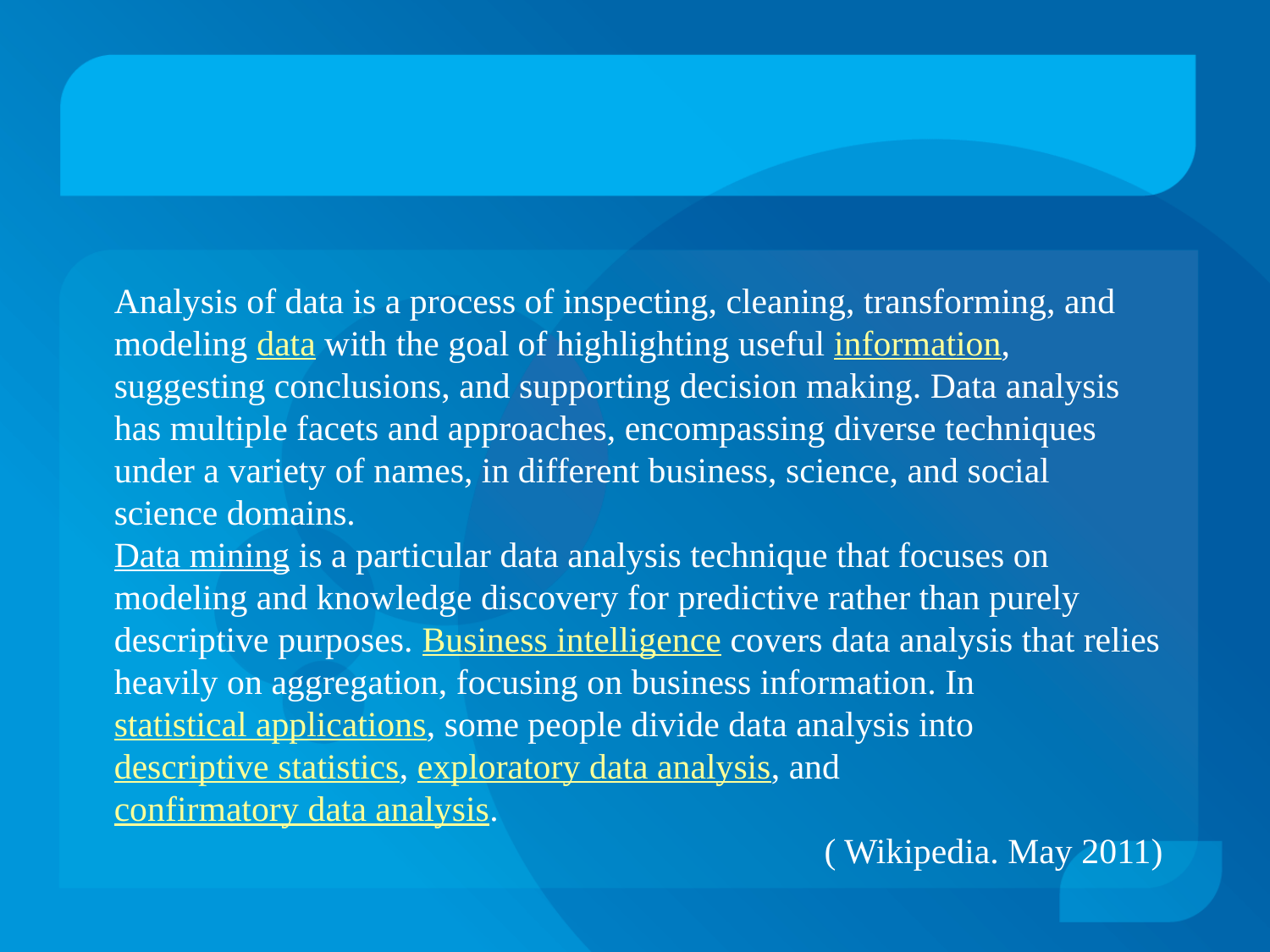

Analysis of data is a process of inspecting, cleaning, transforming, and modeling data with the goal of highlighting useful information, suggesting conclusions, and supporting decision making. Data analysis has multiple facets and approaches, encompassing diverse techniques under a variety of names, in different business, science, and social science domains.
Data mining is a particular data analysis technique that focuses on modeling and knowledge discovery for predictive rather than purely descriptive purposes. Business intelligence covers data analysis that relies heavily on aggregation, focusing on business information. In statistical applications, some people divide data analysis into descriptive statistics, exploratory data analysis, and confirmatory data analysis.
( Wikipedia. May 2011)